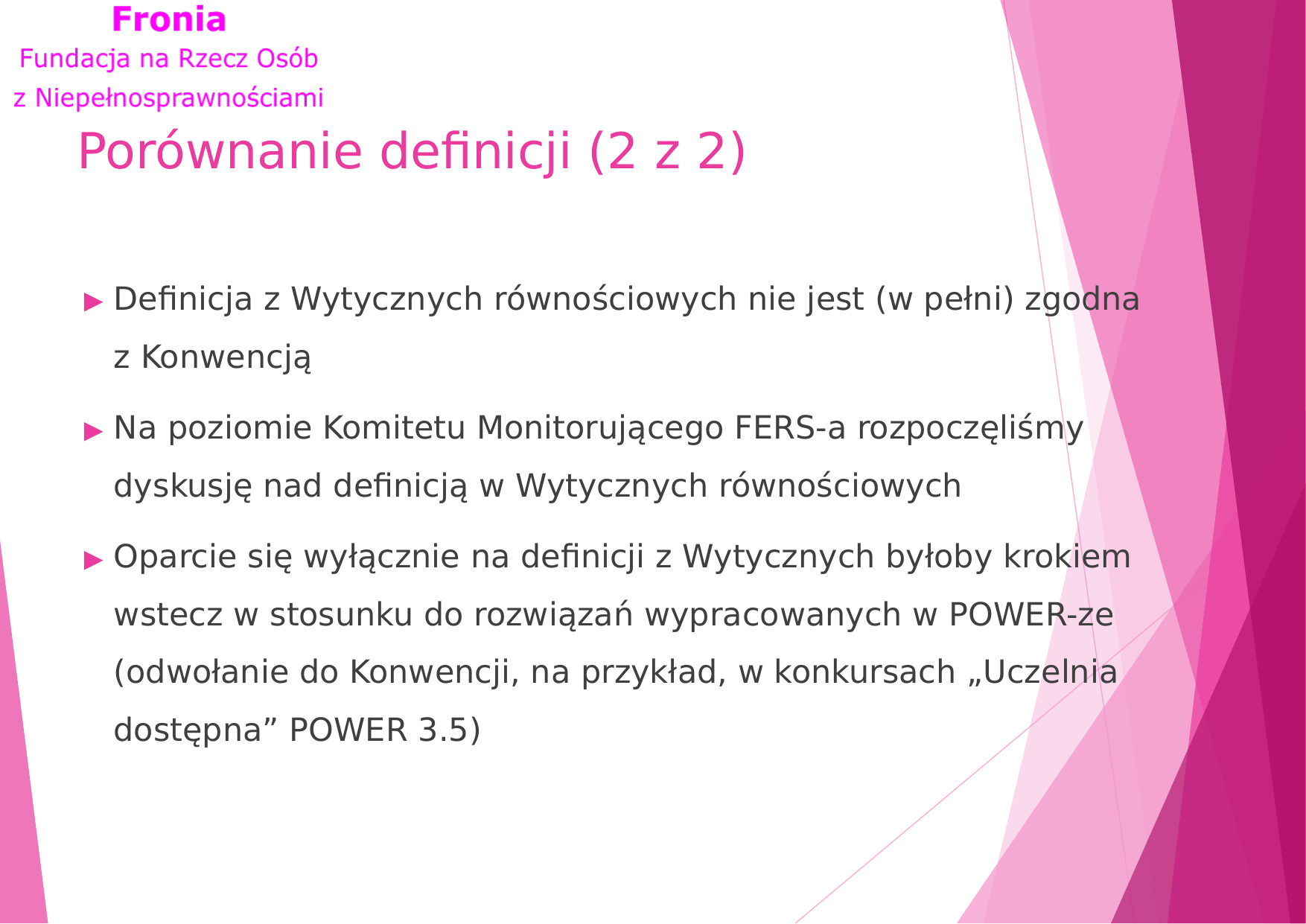

# Porównanie definicji (2 z 2)
Definicja z Wytycznych równościowych nie jest (w pełni) zgodna z Konwencją
Na poziomie Komitetu Monitorującego FERS-a rozpoczęliśmy dyskusję nad definicją w Wytycznych równościowych
Oparcie się wyłącznie na definicji z Wytycznych byłoby krokiem wstecz w stosunku do rozwiązań wypracowanych w POWER-ze (odwołanie do Konwencji, na przykład, w konkursach „Uczelnia dostępna” POWER 3.5)